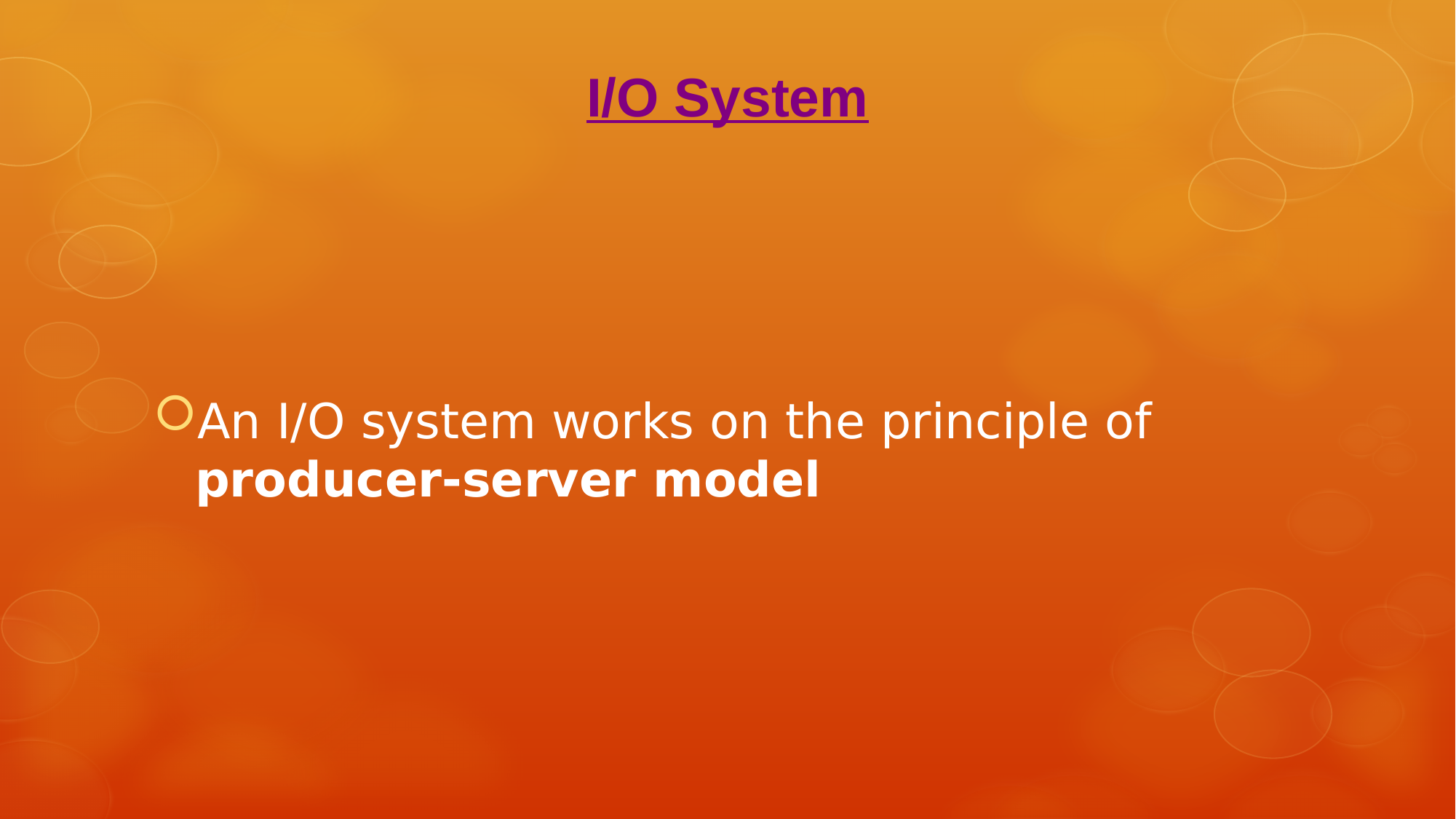

I/O System
An I/O system works on the principle of producer-server model